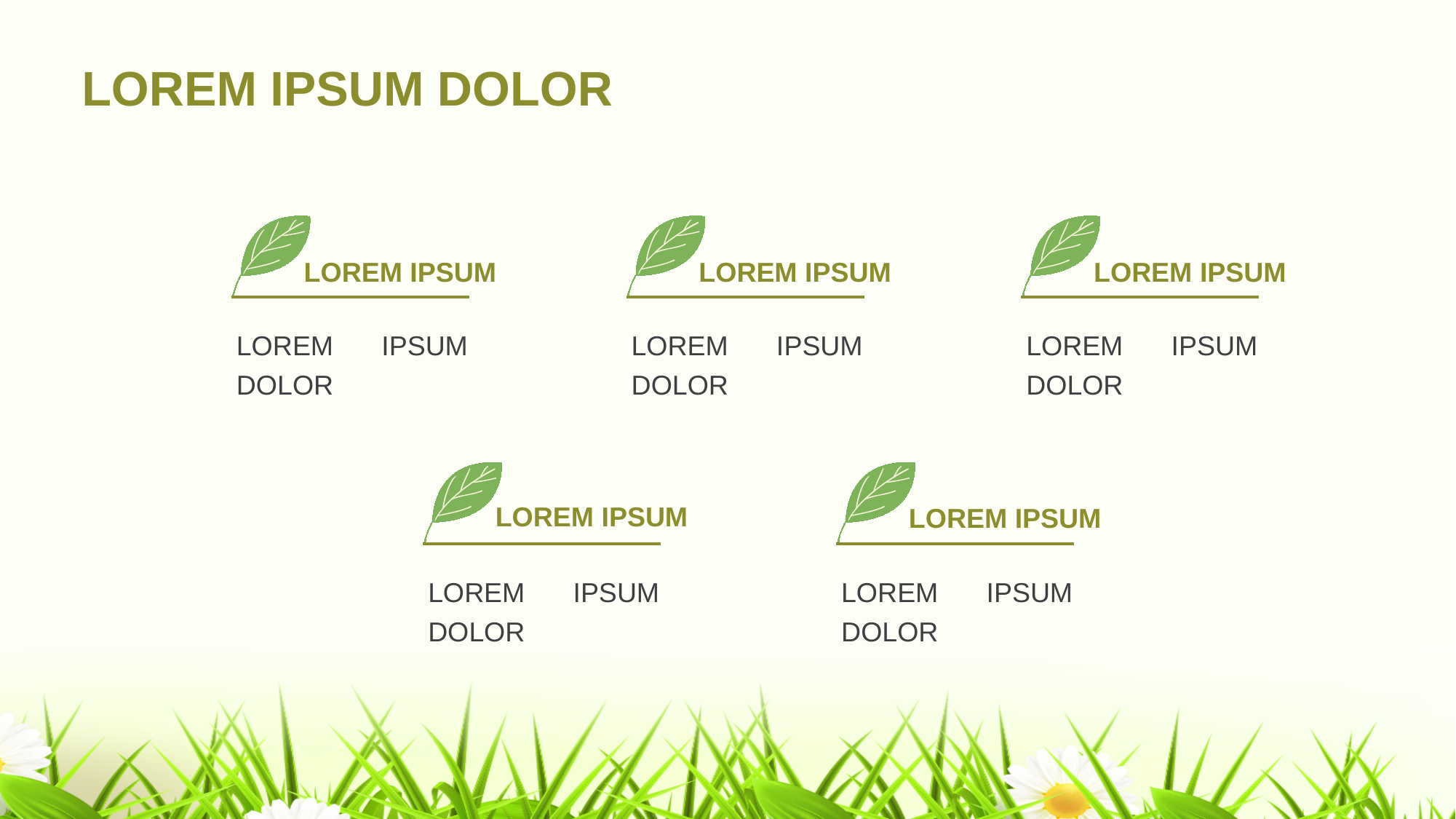

LOREM IPSUM DOLOR

LOREM IPSUM
LOREM IPSUM DOLOR

LOREM IPSUM
LOREM IPSUM DOLOR

LOREM IPSUM
LOREM IPSUM DOLOR

LOREM IPSUM DOLOR
LOREM IPSUM

LOREM IPSUM
LOREM IPSUM DOLOR